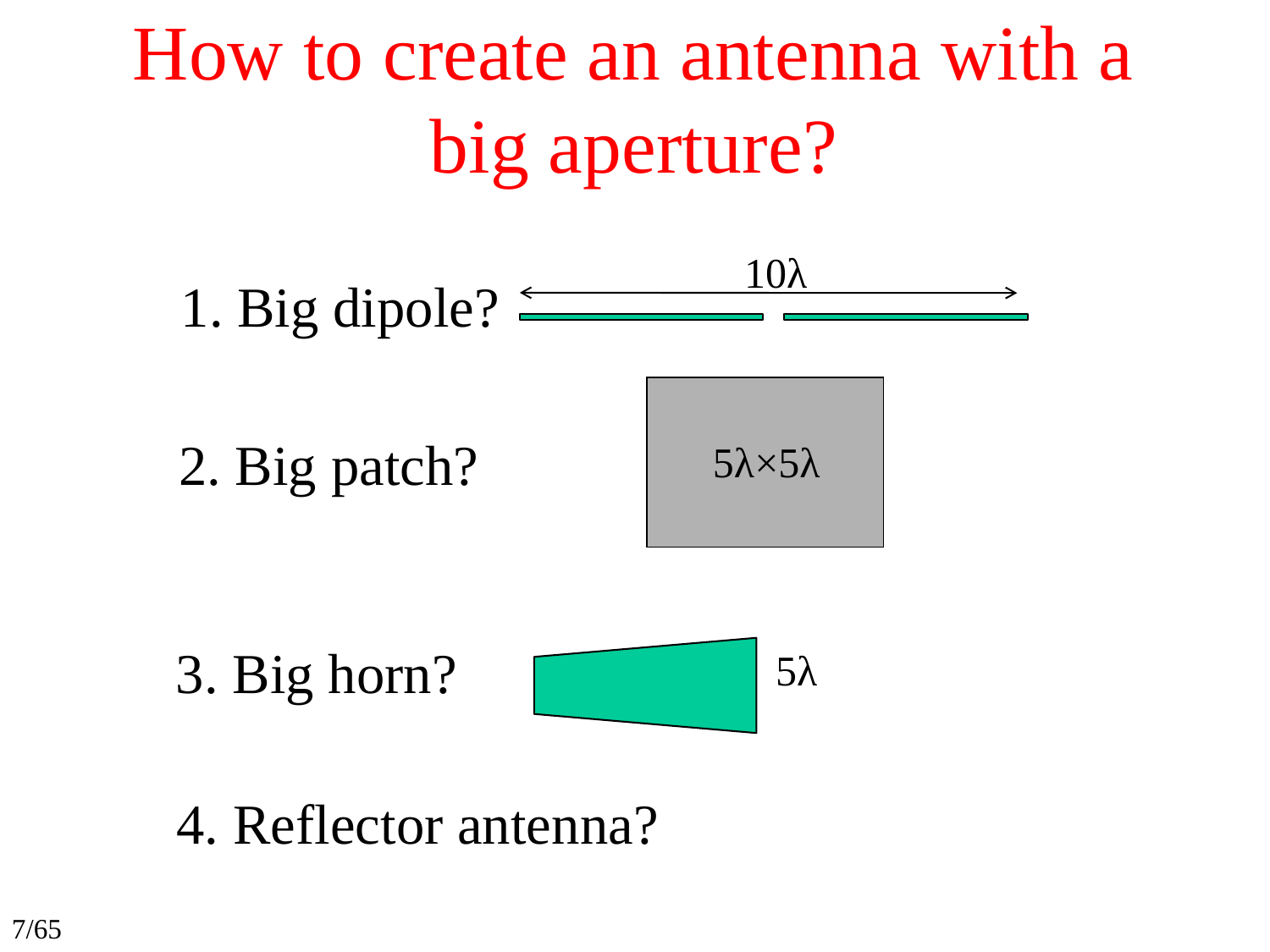

# How to create an antenna with a big aperture?
10λ
1. Big dipole?

2. Big patch?
5λ×5λ

3. Big horn?
5λ
4. Reflector antenna?